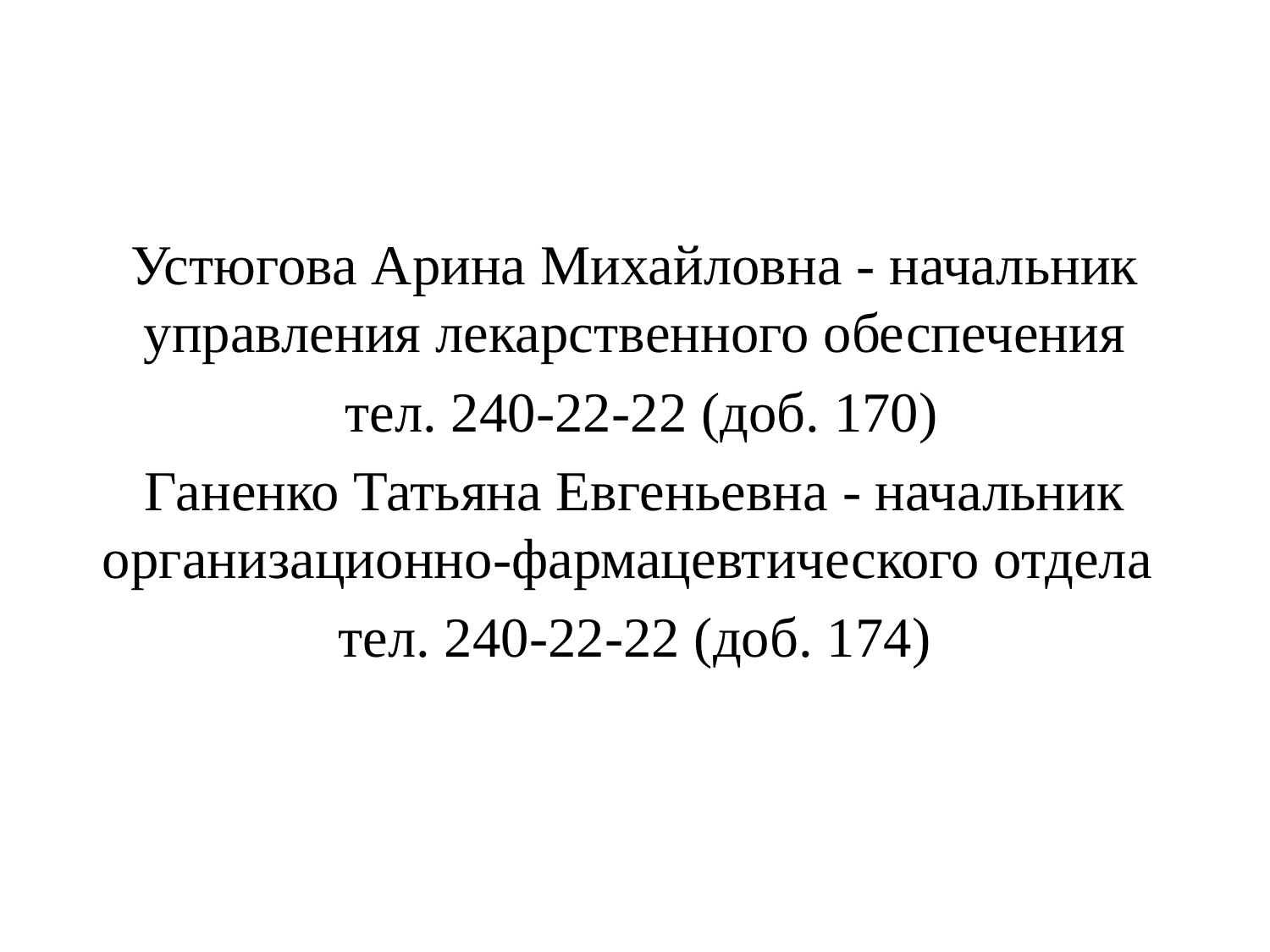

Устюгова Арина Михайловна - начальник управления лекарственного обеспечения
 тел. 240-22-22 (доб. 170)
Ганенко Татьяна Евгеньевна - начальник организационно-фармацевтического отдела
тел. 240-22-22 (доб. 174)